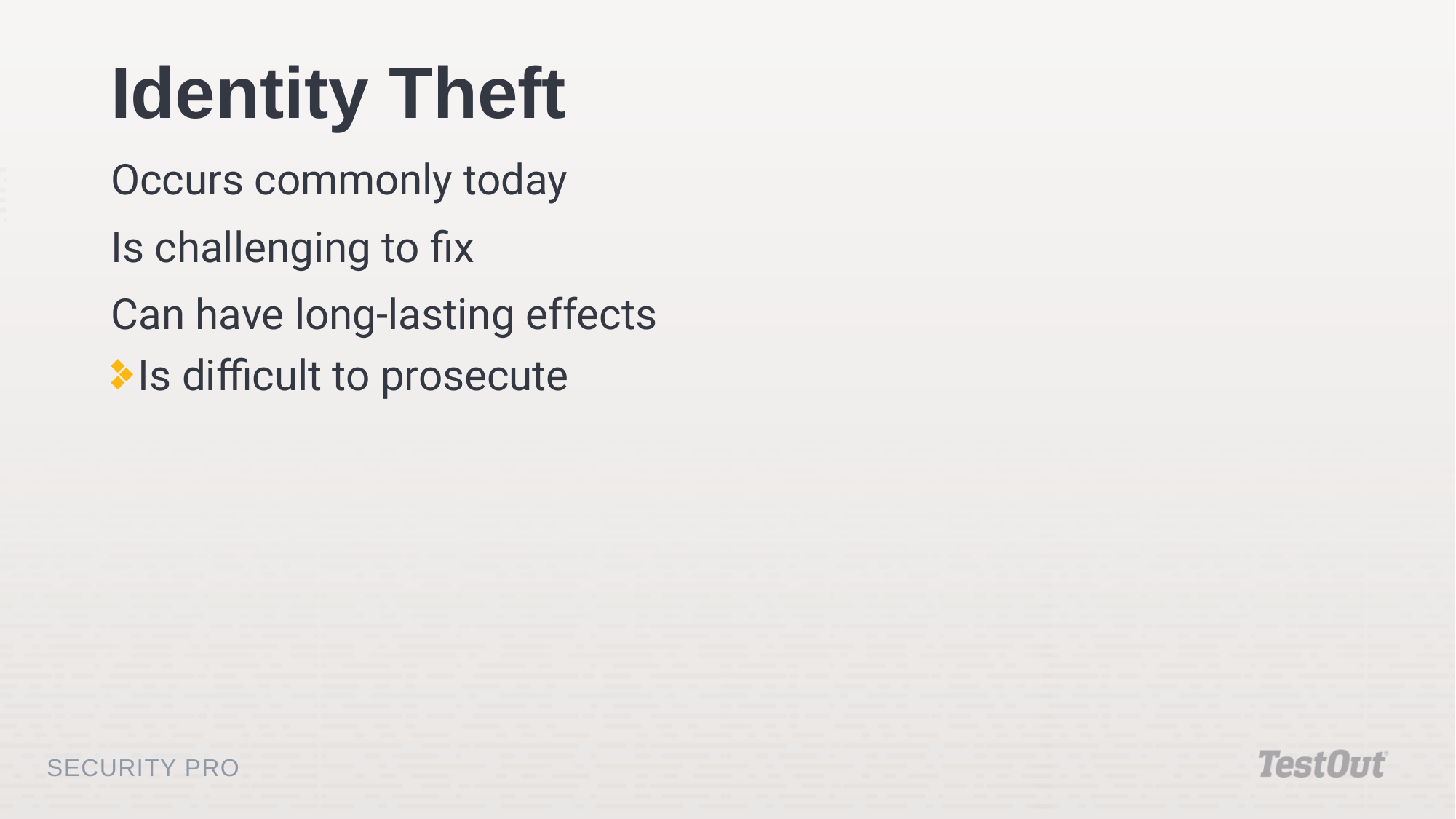

# Identity Theft
Occurs commonly today
Is challenging to fix
Can have long-lasting effects
Is difficult to prosecute
Security Pro